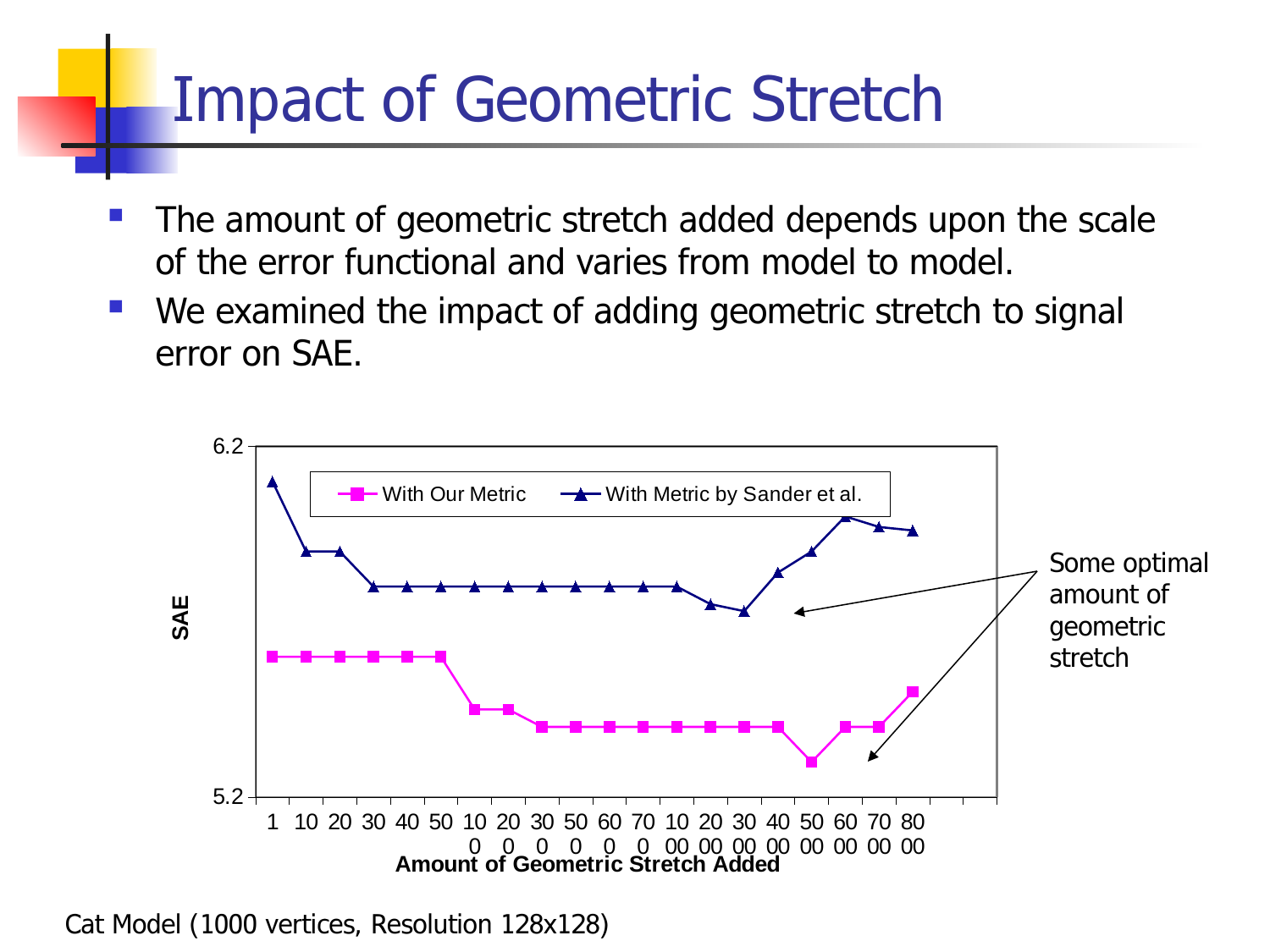

# Impact of Geometric Stretch
The amount of geometric stretch added depends upon the scale of the error functional and varies from model to model.
We examined the impact of adding geometric stretch to signal error on SAE.

[unsupported chart]

Some optimal amount of geometric stretch

Cat Model (1000 vertices, Resolution 128x128)